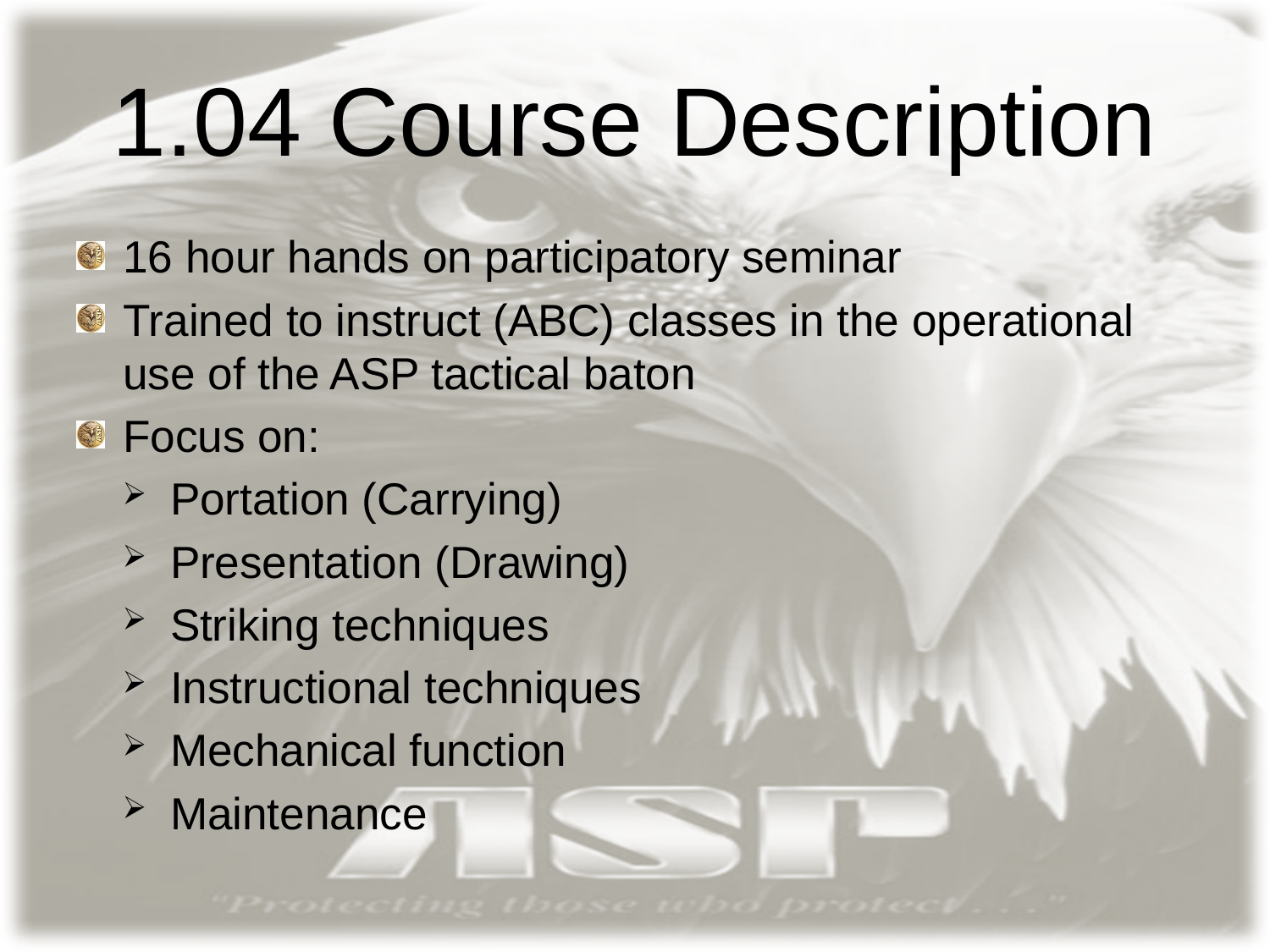

# 1.04 Course Description
16 hour hands on participatory seminar
Trained to instruct (ABC) classes in the operational use of the ASP tactical baton
Focus on:
Portation (Carrying)
Presentation (Drawing)
Striking techniques
Instructional techniques
Mechanical function
Maintenance